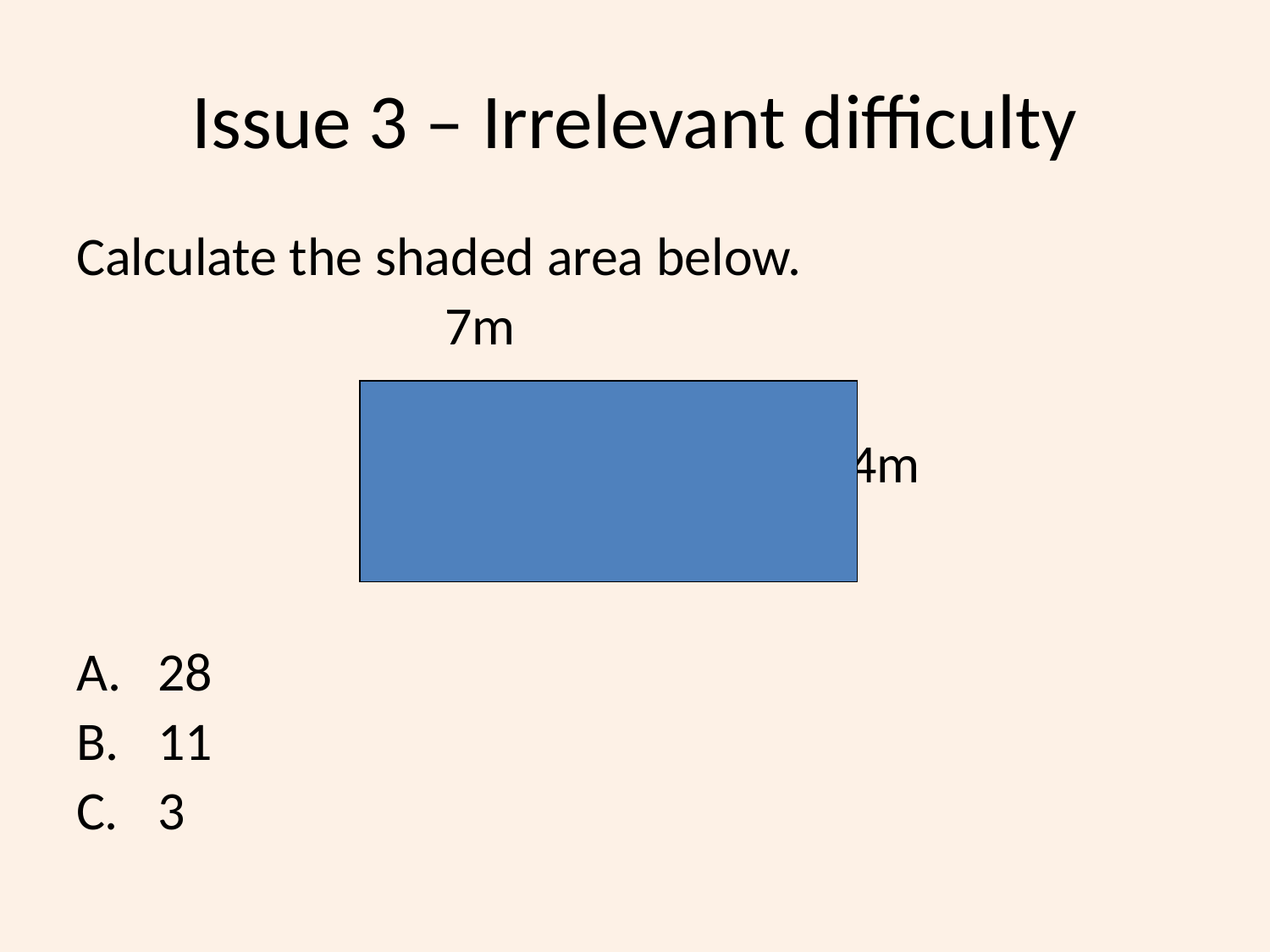

# Issue 3 – Irrelevant difficulty
Calculate the shaded area below.
                              7m

                                                               4m
                                                   4m

28
11
3